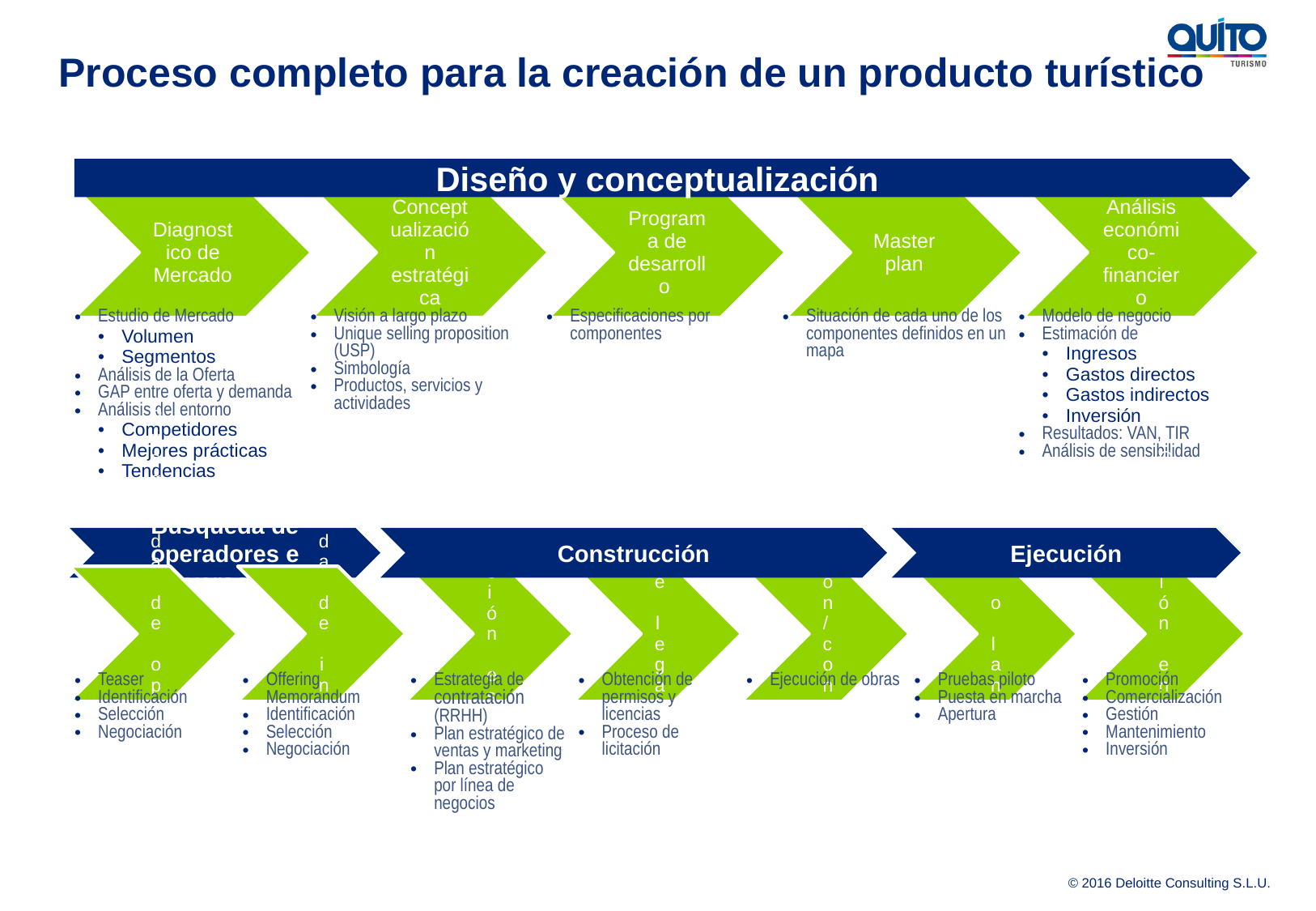

# Proceso completo para la creación de un producto turístico
Diseño y conceptualización
Conceptualización estratégica
Programa de desarrollo
Master plan
Análisis económico-financiero
Diagnostico de Mercado
| Estudio de Mercado Volumen Segmentos Análisis de la Oferta GAP entre oferta y demanda Análisis del entorno Competidores Mejores prácticas Tendencias | Visión a largo plazo Unique selling proposition (USP) Simbología Productos, servicios y actividades | Especificaciones por componentes | Situación de cada uno de los componentes definidos en un mapa | Modelo de negocio Estimación de Ingresos Gastos directos Gastos indirectos Inversión Resultados: VAN, TIR Análisis de sensibilidad |
| --- | --- | --- | --- | --- |
Búsqueda de operadores e inversores
Construcción
Ejecución

| Teaser Identificación Selección Negociación | Offering Memorandum Identificación Selección Negociación | Estrategia de contratación (RRHH) Plan estratégico de ventas y marketing Plan estratégico por línea de negocios | Obtención de permisos y licencias Proceso de licitación | Ejecución de obras | Pruebas piloto Puesta en marcha Apertura | Promoción Comercialización Gestión Mantenimiento Inversión |
| --- | --- | --- | --- | --- | --- | --- |
78